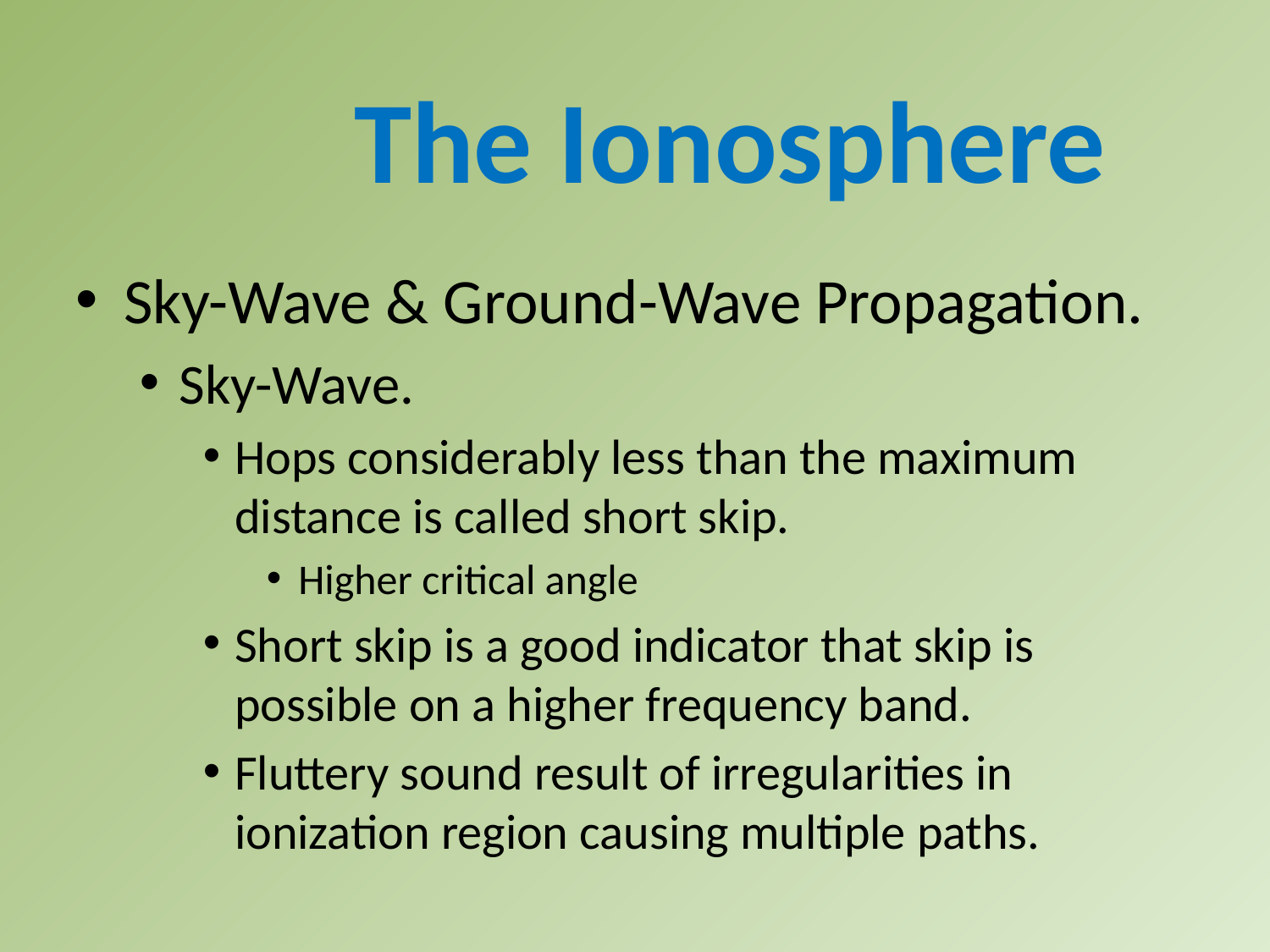

The Ionosphere
Sky-Wave & Ground-Wave Propagation.
Sky-Wave.
Hops considerably less than the maximum distance is called short skip.
Higher critical angle
Short skip is a good indicator that skip is possible on a higher frequency band.
Fluttery sound result of irregularities in ionization region causing multiple paths.